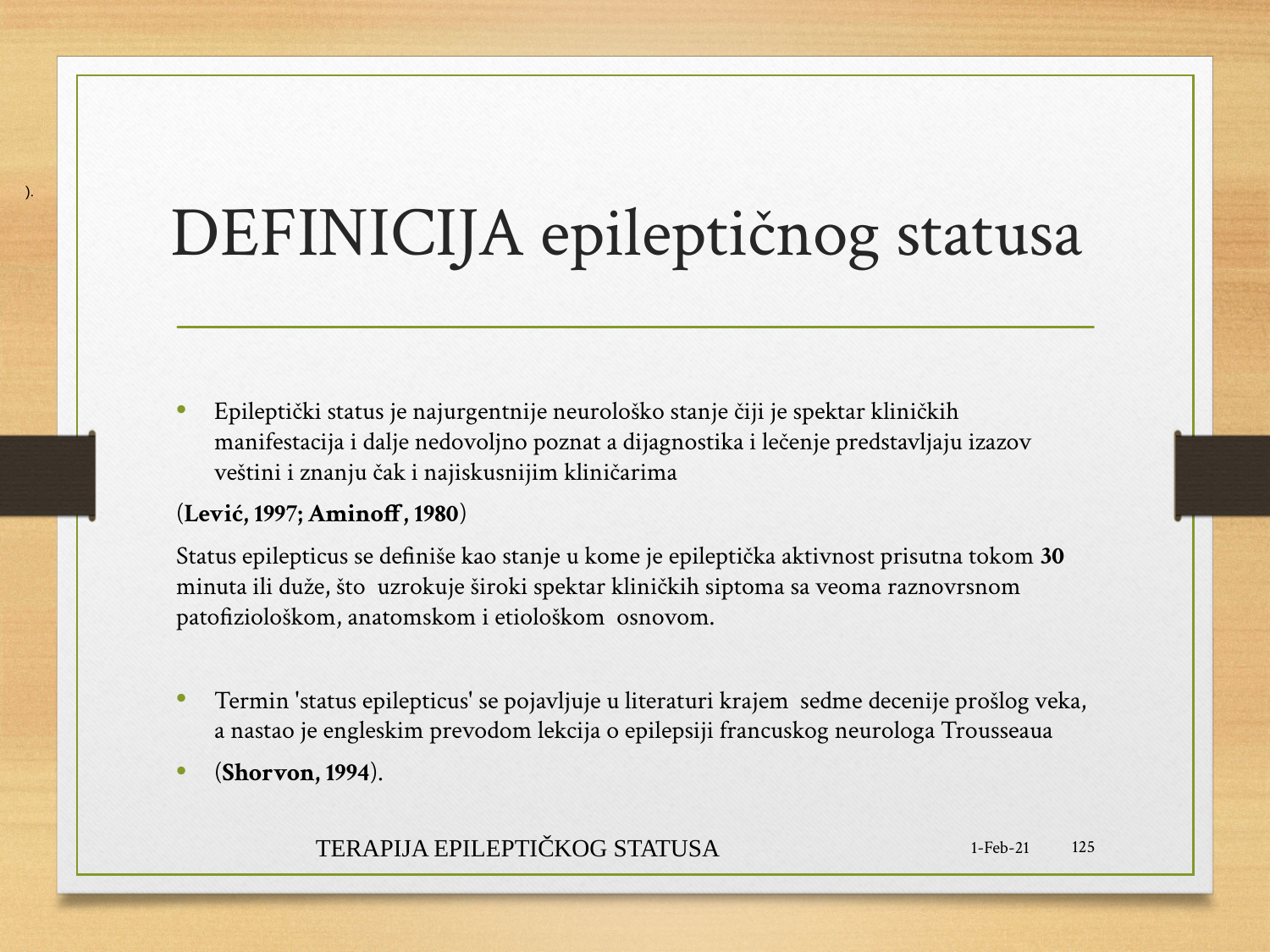

# DEFINICIJA epileptičnog statusa
).

Epileptički status je najurgentnije neurološko stanje čiji je spektar kliničkih manifestacija i dalje nedovoljno poznat a dijagnostika i lečenje predstavljaju izazov veštini i znanju čak i najiskusnijim kliničarima
(Lević, 1997; Aminoff, 1980)
Status epilepticus se definiše kao stanje u kome je epileptička aktivnost prisutna tokom 30 minuta ili duže, što  uzrokuje široki spektar kliničkih siptoma sa veoma raznovrsnom patofiziološkom, anatomskom i etiološkom  osnovom.

Termin 'status epilepticus' se pojavljuje u literaturi krajem  sedme decenije prošlog veka, a nastao je engleskim prevodom lekcija o epilepsiji francuskog neurologa Trousseaua
(Shorvon, 1994).

TERAPIJA EPILEPTIČKOG STATUSA
1-Feb-21
125